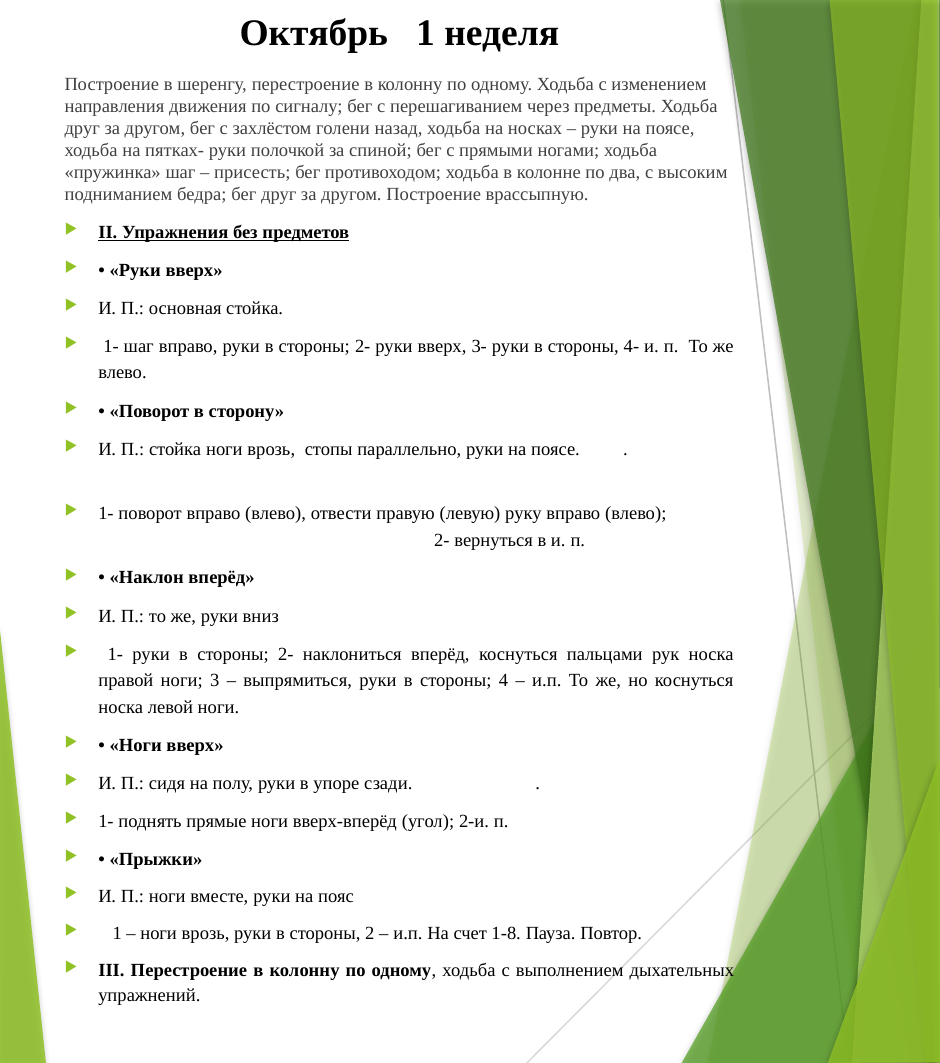

# Октябрь   1 неделя
Построение в шеренгу, перестроение в колонну по одному. Ходьба с изменением направления движения по сигналу; бег с перешагиванием через предметы. Ходьба друг за другом, бег с захлёстом голени назад, ходьба на носках – руки на поясе, ходьба на пятках- руки полочкой за спиной; бег с прямыми ногами; ходьба «пружинка» шаг – присесть; бег противоходом; ходьба в колонне по два, с высоким подниманием бедра; бег друг за другом. Построение врассыпную.
II. Упражнения без предметов
• «Руки вверх»
И. П.: основная стойка.
 1- шаг вправо, руки в стороны; 2- руки вверх, 3- руки в стороны, 4- и. п.  То же влево.
• «Поворот в сторону»
И. П.: стойка ноги врозь,  стопы параллельно, руки на поясе.         .
1- поворот вправо (влево), отвести правую (левую) руку вправо (влево);                                                                                      2- вернуться в и. п.
• «Наклон вперёд»
И. П.: то же, руки вниз
 1- руки в стороны; 2- наклониться вперёд, коснуться пальцами рук носка правой ноги; 3 – выпрямиться, руки в стороны; 4 – и.п. То же, но коснуться носка левой ноги.
• «Ноги вверх»
И. П.: сидя на полу, руки в упоре сзади.                          .
1- поднять прямые ноги вверх-вперёд (угол); 2-и. п.
• «Прыжки»
И. П.: ноги вместе, руки на пояс
   1 – ноги врозь, руки в стороны, 2 – и.п. На счет 1-8. Пауза. Повтор.
III. Перестроение в колонну по одному, ходьба с выполнением дыхательных упражнений.